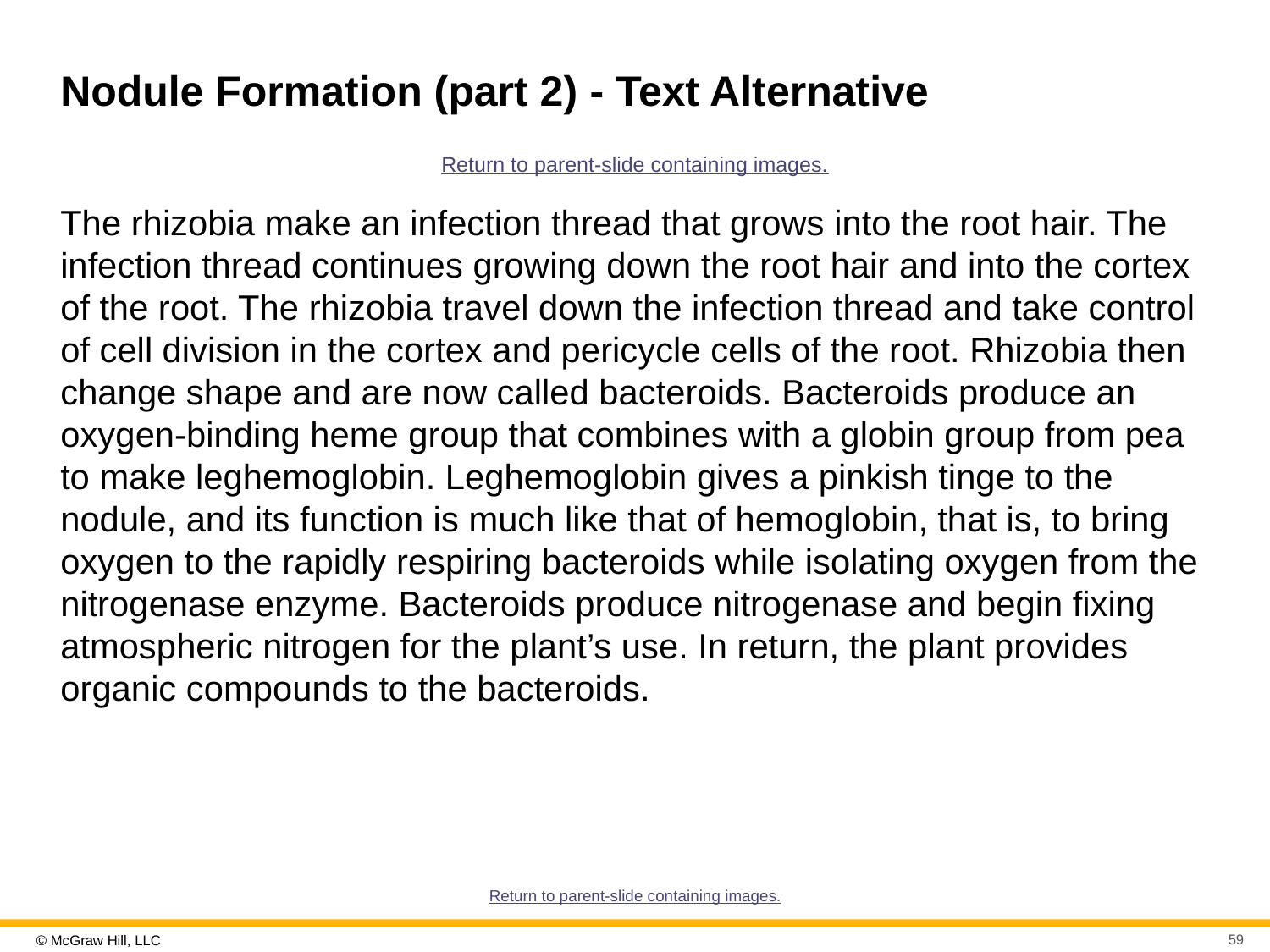

# Nodule Formation (part 2) - Text Alternative
Return to parent-slide containing images.
The rhizobia make an infection thread that grows into the root hair. The infection thread continues growing down the root hair and into the cortex of the root. The rhizobia travel down the infection thread and take control of cell division in the cortex and pericycle cells of the root. Rhizobia then change shape and are now called bacteroids. Bacteroids produce an oxygen-binding heme group that combines with a globin group from pea to make leghemoglobin. Leghemoglobin gives a pinkish tinge to the nodule, and its function is much like that of hemoglobin, that is, to bring oxygen to the rapidly respiring bacteroids while isolating oxygen from the nitrogenase enzyme. Bacteroids produce nitrogenase and begin fixing atmospheric nitrogen for the plant’s use. In return, the plant provides organic compounds to the bacteroids.
Return to parent-slide containing images.
59